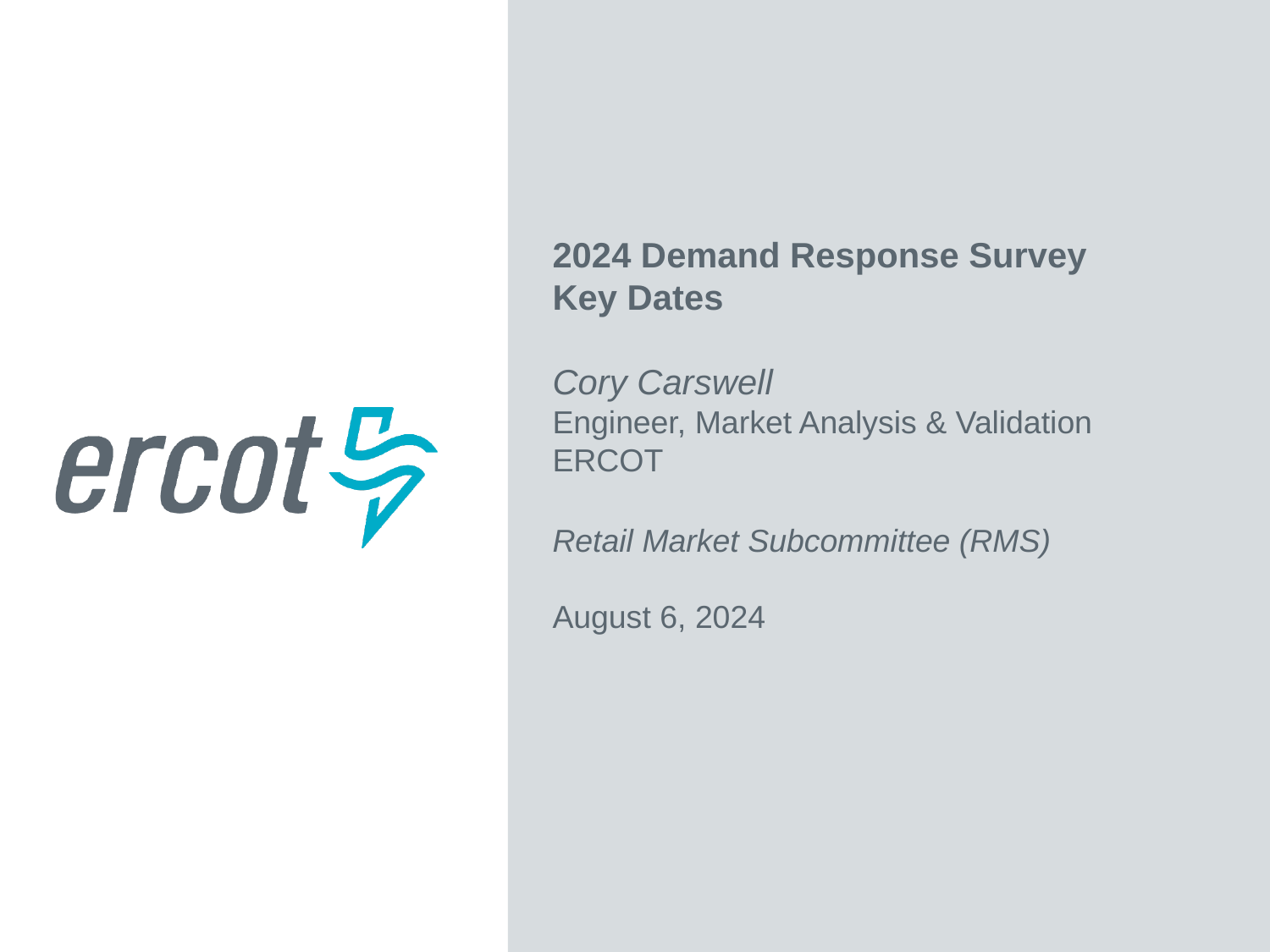

2024 Demand Response Survey
Key Dates

Cory Carswell
Engineer, Market Analysis & Validation
ERCOT

Retail Market Subcommittee (RMS)

August 6, 2024